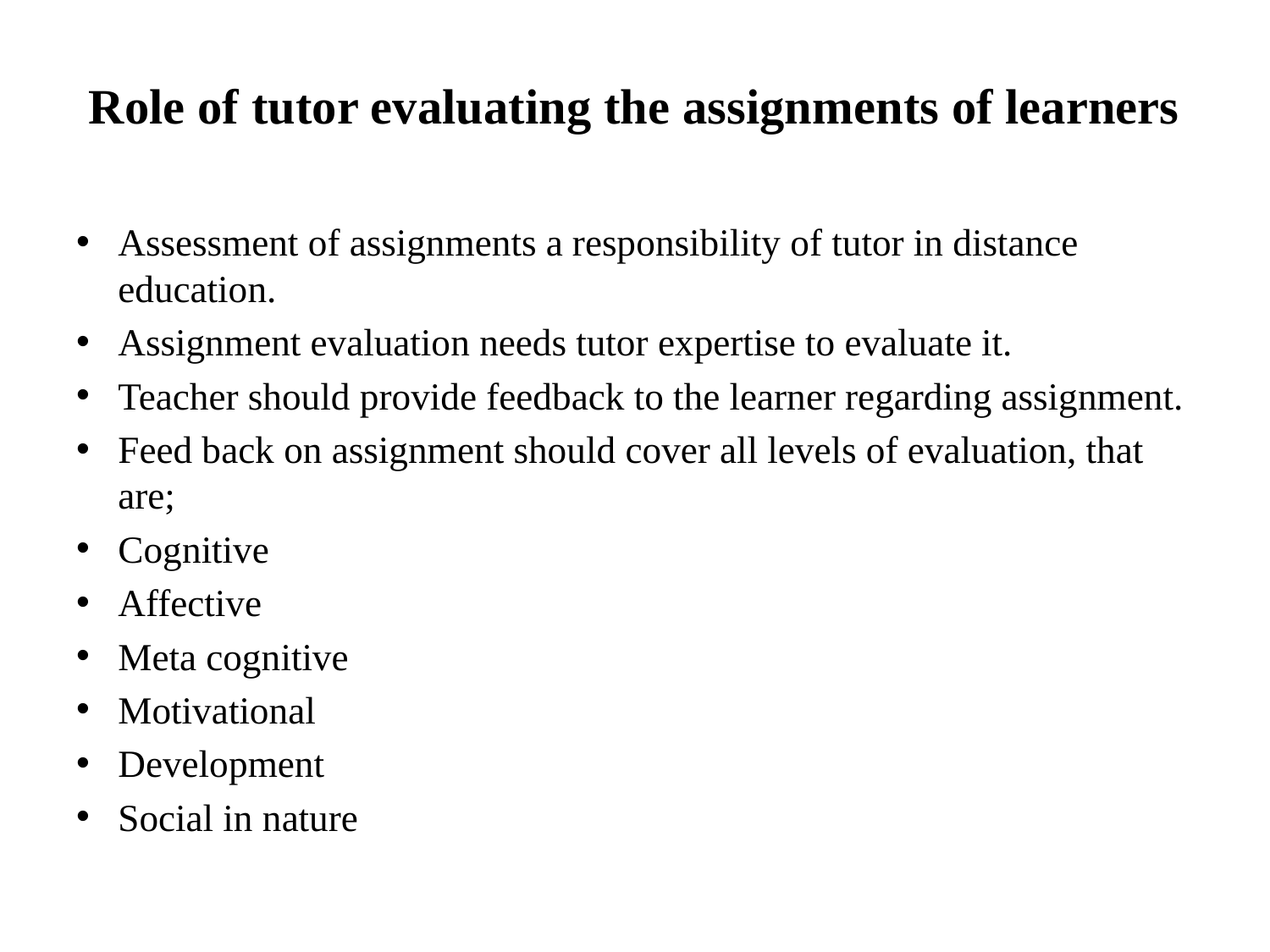

# Role of tutor evaluating the assignments of learners
Assessment of assignments a responsibility of tutor in distance education.
Assignment evaluation needs tutor expertise to evaluate it.
Teacher should provide feedback to the learner regarding assignment.
Feed back on assignment should cover all levels of evaluation, that are;
Cognitive
Affective
Meta cognitive
Motivational
Development
Social in nature